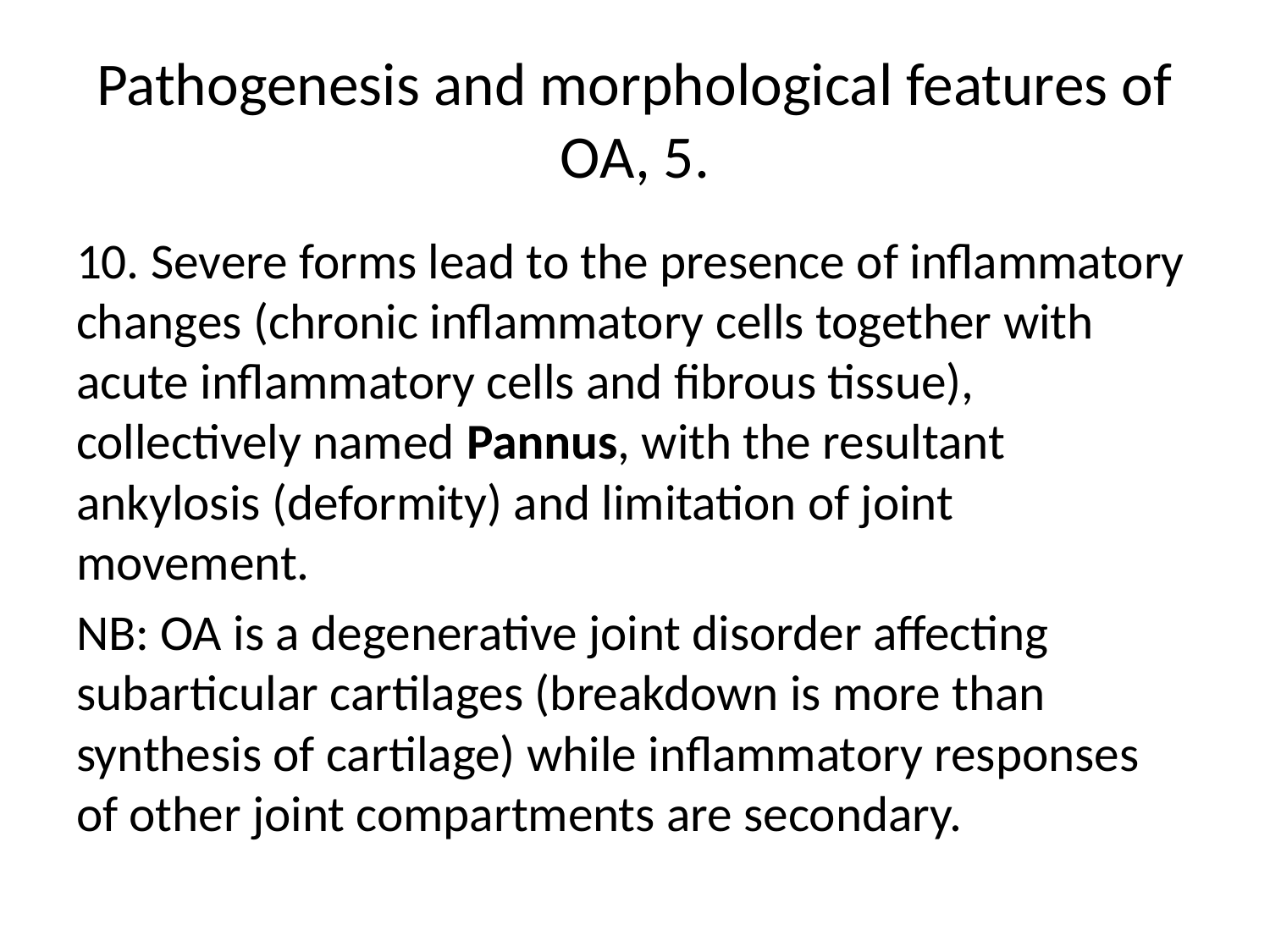

# Pathogenesis and morphological features of OA, 5.
10. Severe forms lead to the presence of inflammatory changes (chronic inflammatory cells together with acute inflammatory cells and fibrous tissue), collectively named Pannus, with the resultant ankylosis (deformity) and limitation of joint movement.
NB: OA is a degenerative joint disorder affecting subarticular cartilages (breakdown is more than synthesis of cartilage) while inflammatory responses of other joint compartments are secondary.